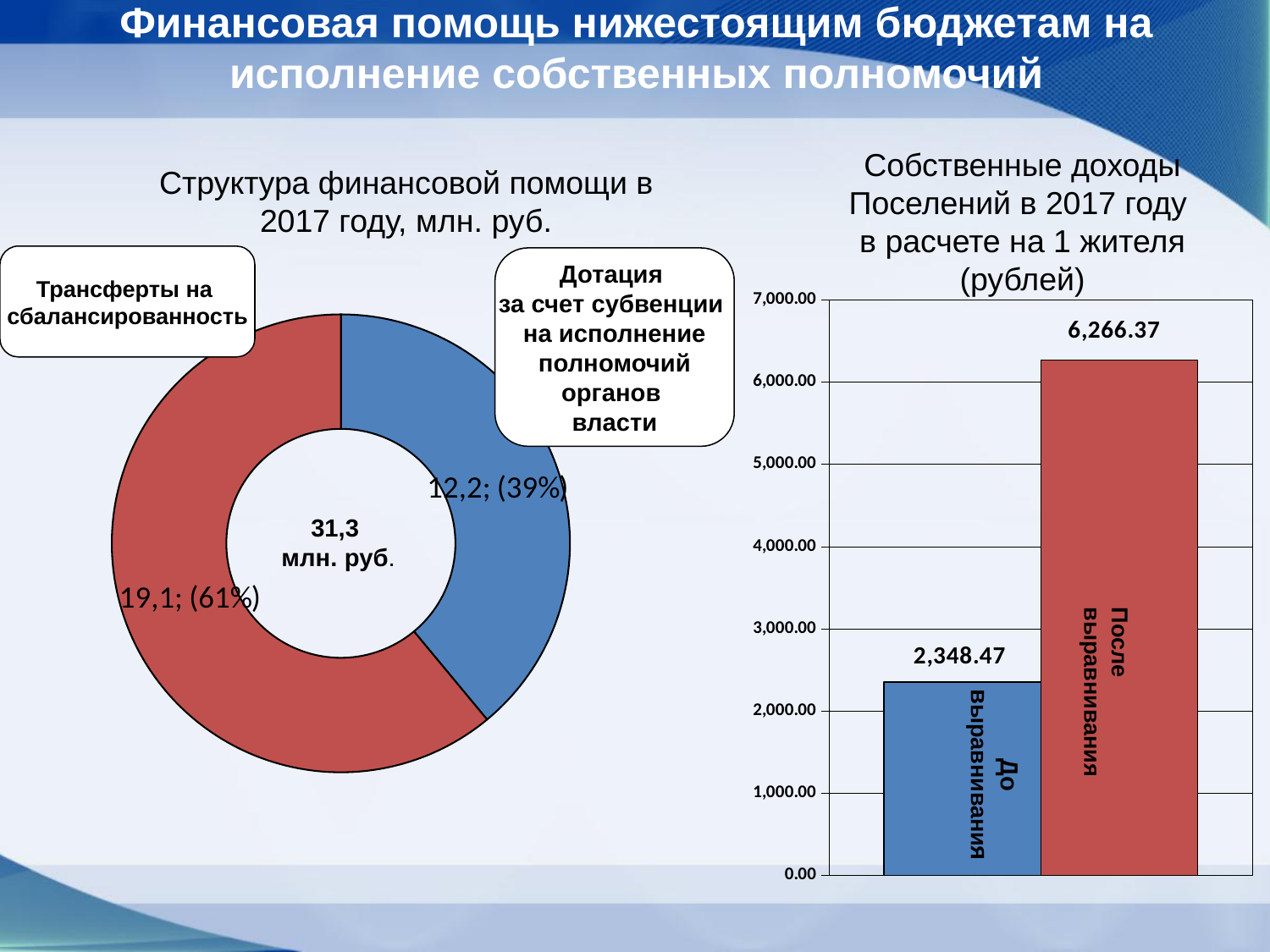

Финансовая помощь нижестоящим бюджетам на исполнение собственных полномочий
Собственные доходы
Поселений в 2017 году
в расчете на 1 жителя
(рублей)
Структура финансовой помощи в 2017 году, млн. руб.

### Chart

| Category | 2017 год |
|---|---|
| Дотация за счет субвенции на исполнение полномочий органов власти  | 12.2 |
| Трансферты на поддержку мер по обеспечению сбалансированности бюджетов поселений | 19.1 |

### Chart

| Category | До выравнвания | После выравнивания |
|---|---|---|
| на 1 жителя | 2348.47 | 6266.37 |
Трансферты на
сбалансированность

Дотация
за счет субвенции
на исполнение
 полномочий
органов
власти

31,3
 млн. руб.
После выравнивания
До выравнивания